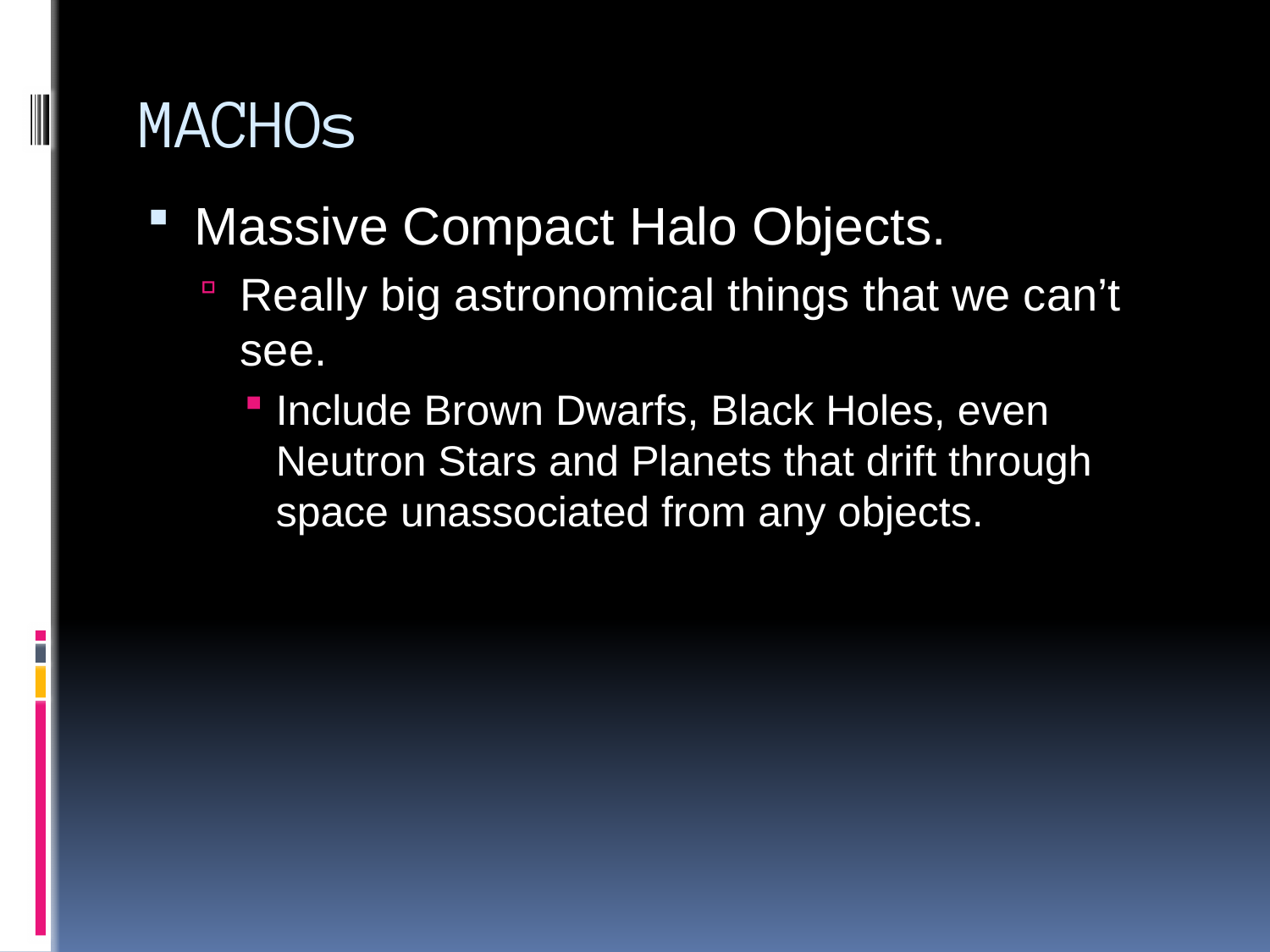

# MACHOs
Massive Compact Halo Objects.
Really big astronomical things that we can’t see.
Include Brown Dwarfs, Black Holes, even Neutron Stars and Planets that drift through space unassociated from any objects.